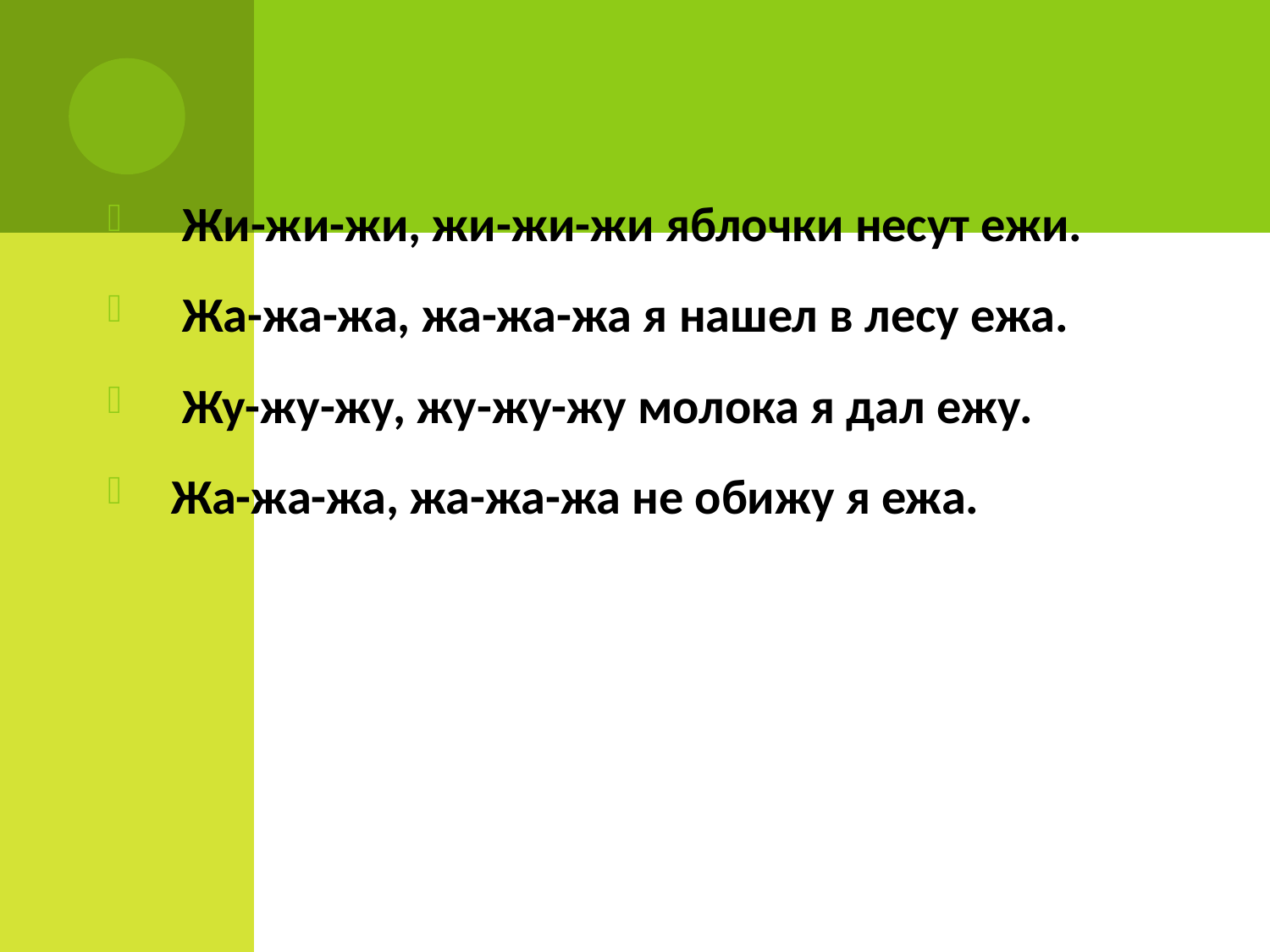

#
 Жи-жи-жи, жи-жи-жи яблочки несут ежи.
 Жа-жа-жа, жа-жа-жа я нашел в лесу ежа.
 Жу-жу-жу, жу-жу-жу молока я дал ежу.
Жа-жа-жа, жа-жа-жа не обижу я ежа.